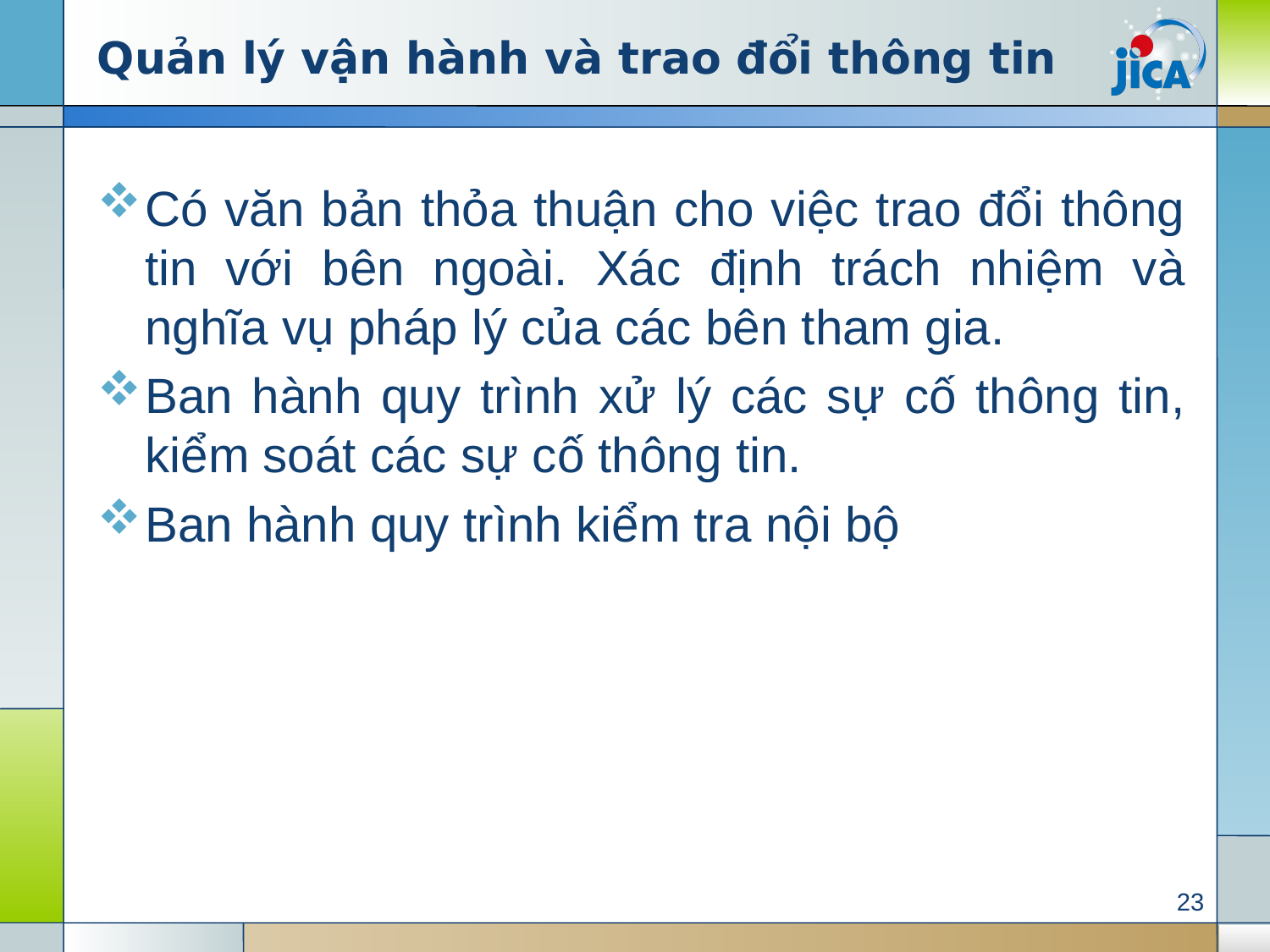

# Quản lý vận hành và trao đổi thông tin
Có văn bản thỏa thuận cho việc trao đổi thông tin với bên ngoài. Xác định trách nhiệm và nghĩa vụ pháp lý của các bên tham gia.
Ban hành quy trình xử lý các sự cố thông tin, kiểm soát các sự cố thông tin.
Ban hành quy trình kiểm tra nội bộ
23